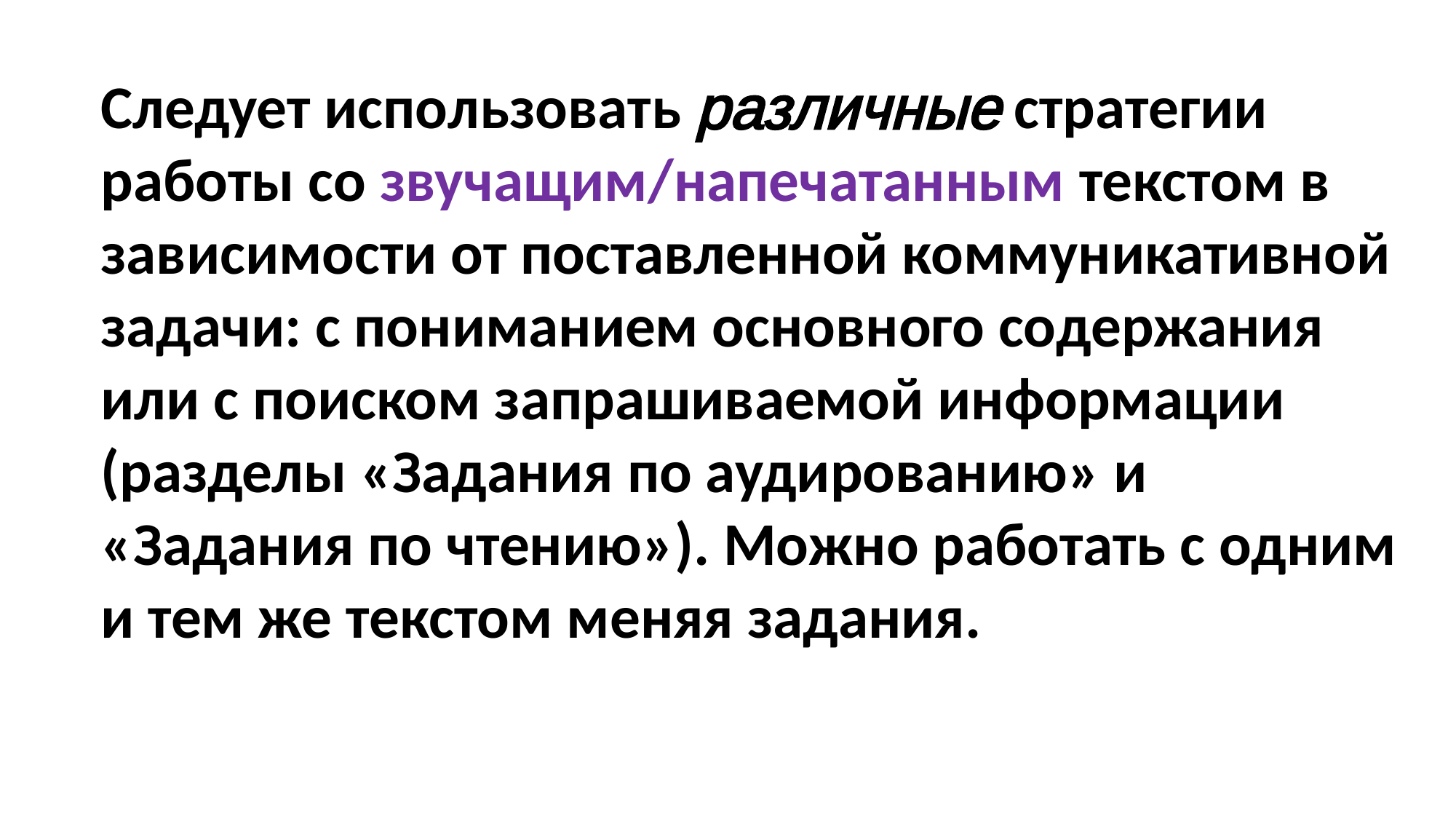

Следует использовать различные стратегии работы со звучащим/напечатанным текстом в зависимости от поставленной коммуникативной задачи: с пониманием основного содержания или с поиском запрашиваемой информации (разделы «Задания по аудированию» и «Задания по чтению»). Можно работать с одним и тем же текстом меняя задания.